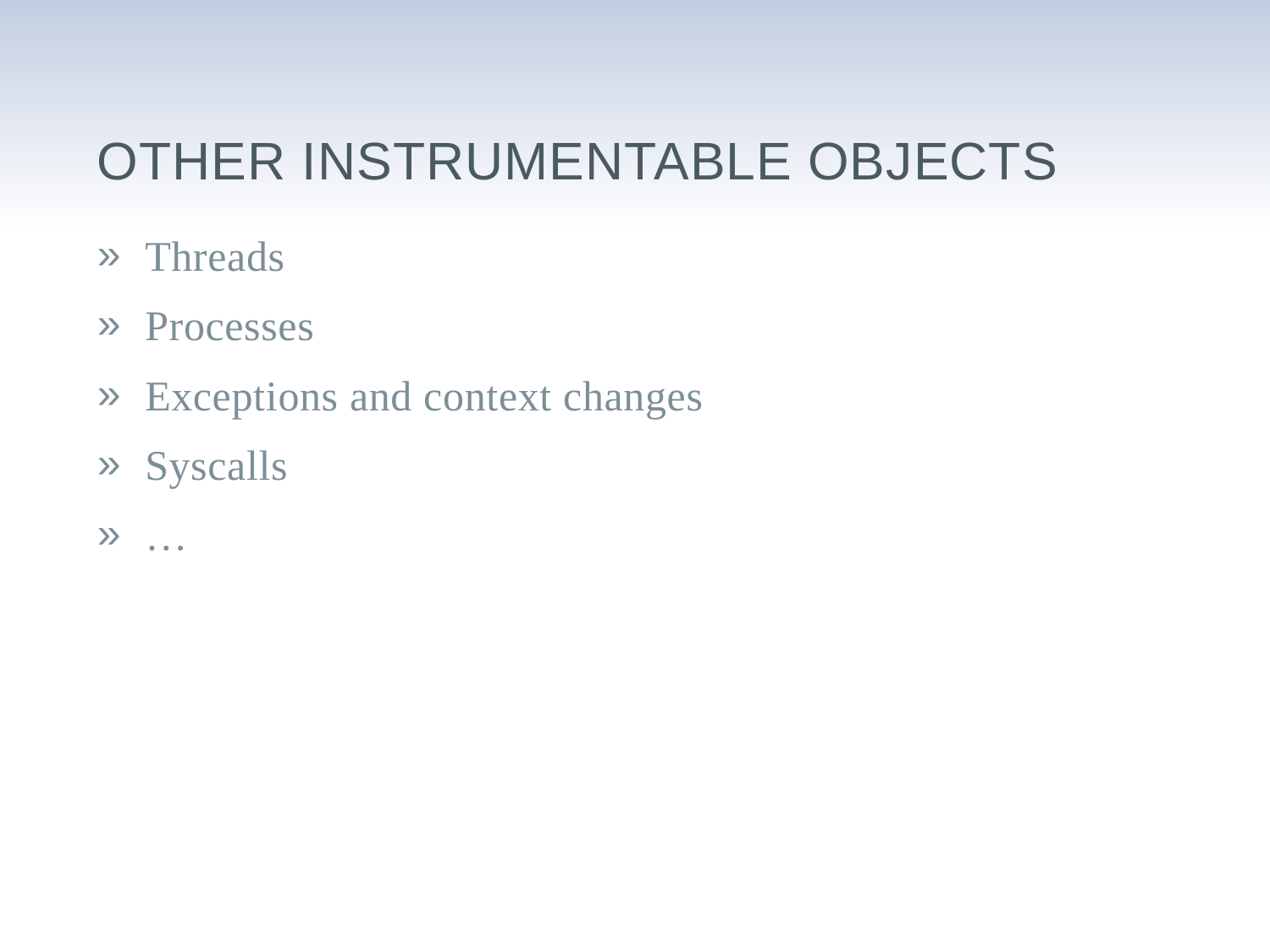

# Other instrumentable objects
Threads
Processes
Exceptions and context changes
Syscalls
…